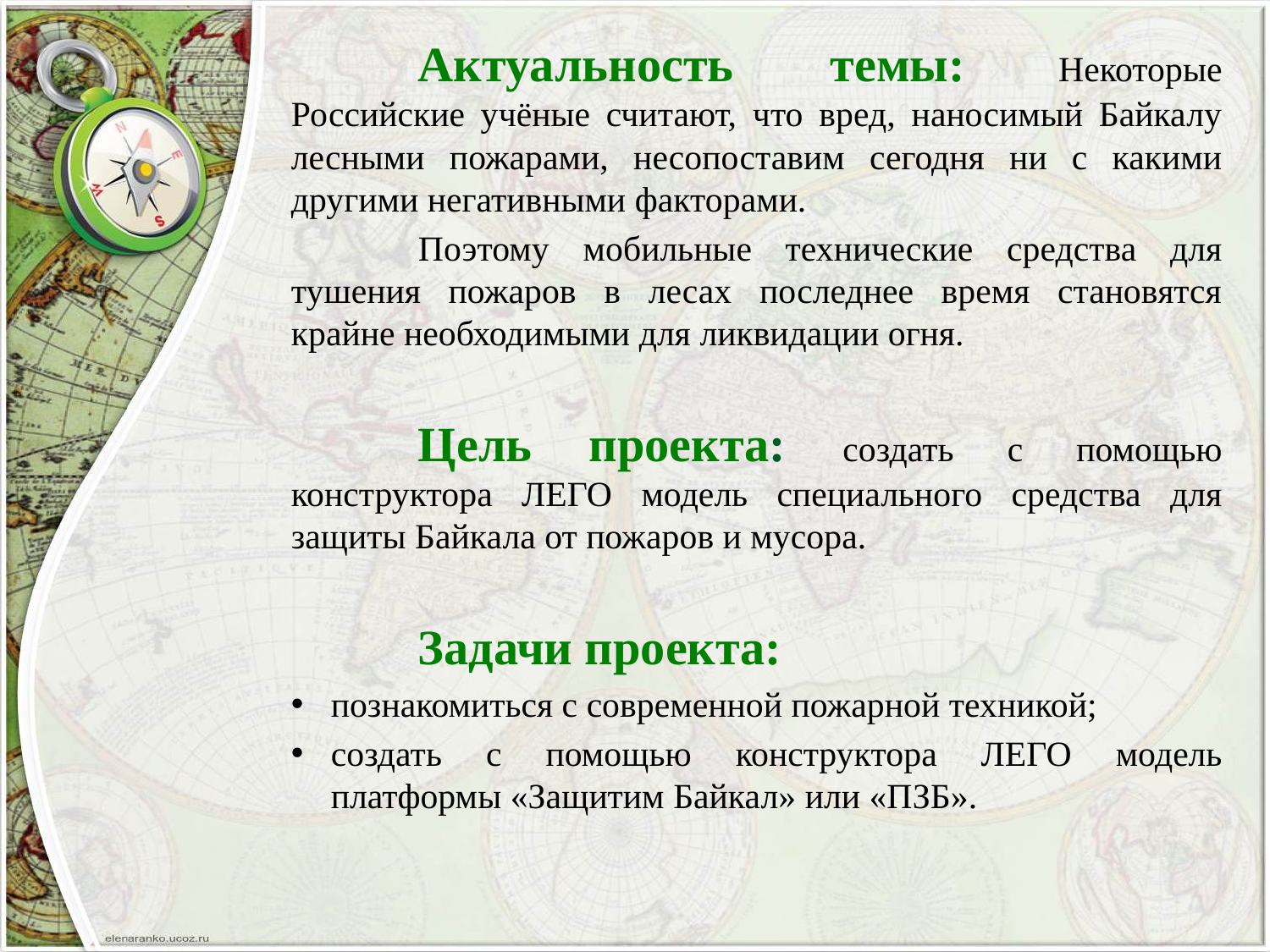

Актуальность темы: Некоторые Российские учёные считают, что вред, наносимый Байкалу лесными пожарами, несопоставим сегодня ни с какими другими негативными факторами.
	Поэтому мобильные технические средства для тушения пожаров в лесах последнее время становятся крайне необходимыми для ликвидации огня.

	Цель проекта: создать с помощью конструктора ЛЕГО модель специального средства для защиты Байкала от пожаров и мусора.

	Задачи проекта:
познакомиться с современной пожарной техникой;
создать с помощью конструктора ЛЕГО модель платформы «Защитим Байкал» или «ПЗБ».